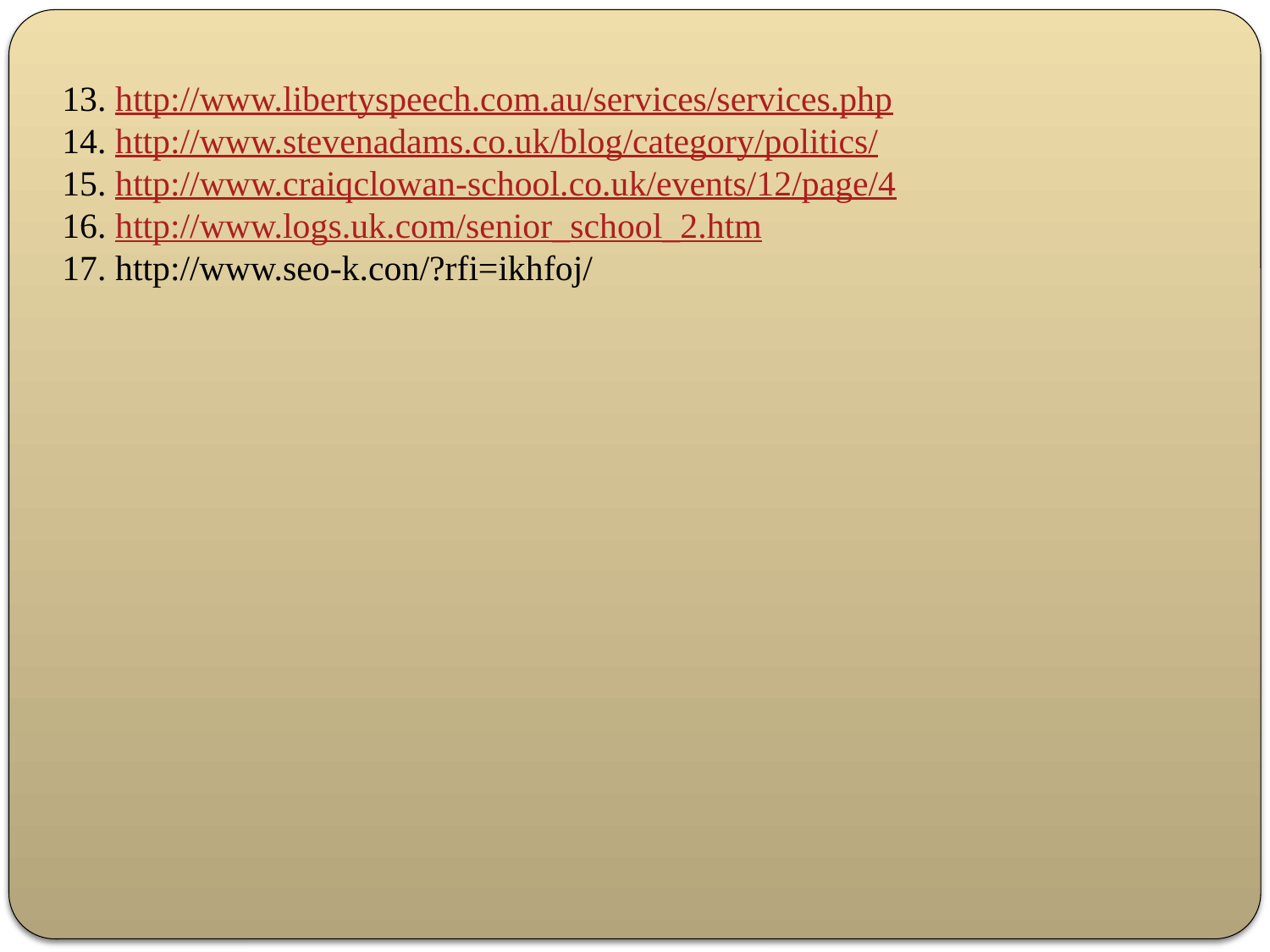

13. http://www.libertyspeech.com.au/services/services.php
14. http://www.stevenadams.co.uk/blog/category/politics/
15. http://www.craiqclowan-school.co.uk/events/12/page/4
16. http://www.logs.uk.com/senior_school_2.htm
17. http://www.seo-k.con/?rfi=ikhfoj/